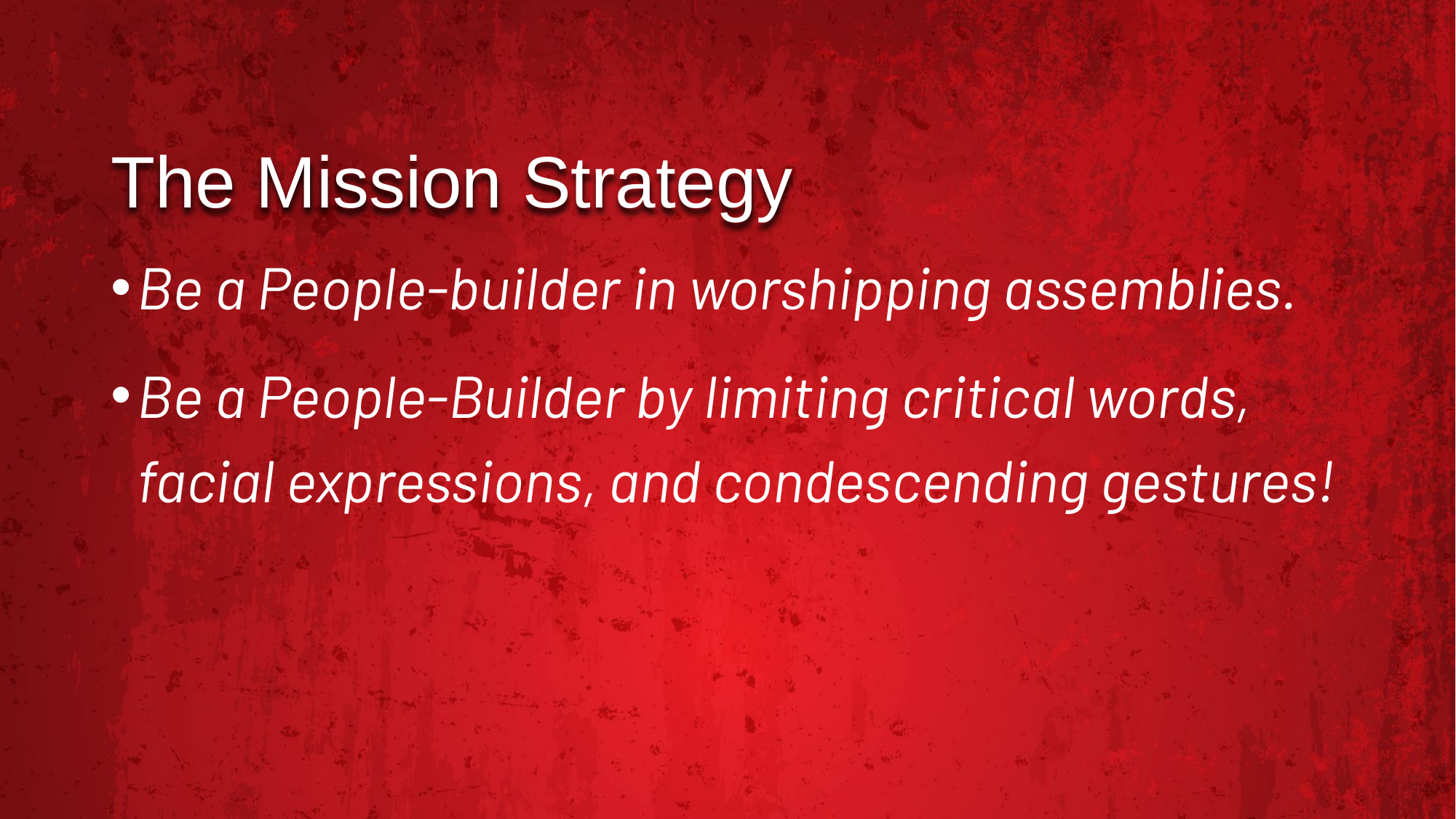

# The Mission Strategy
Be a People-builder in worshipping assemblies.
Be a People-Builder by limiting critical words, facial expressions, and condescending gestures!